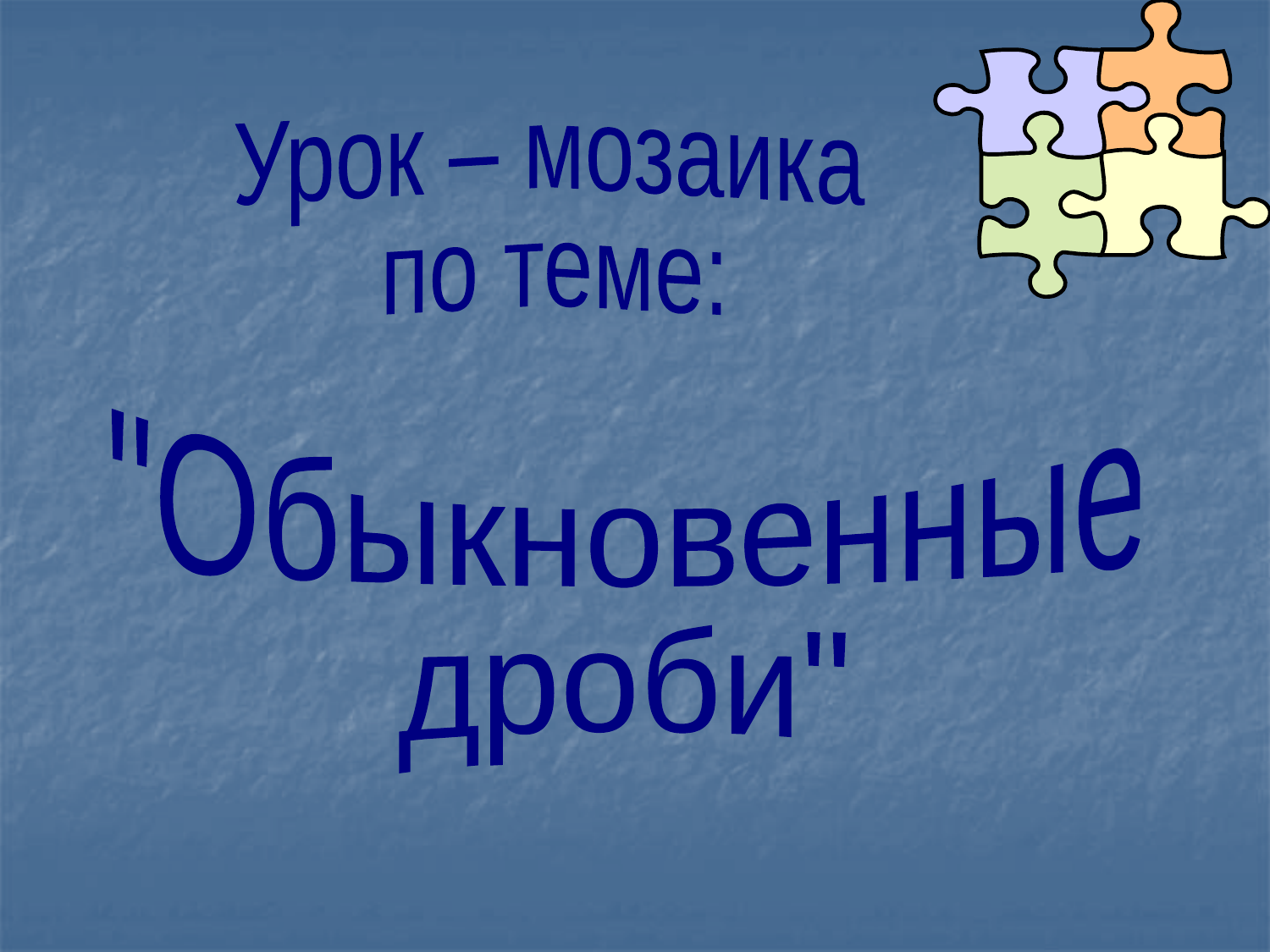

Урок – мозаика
по теме:
"Обыкновенные
дроби"